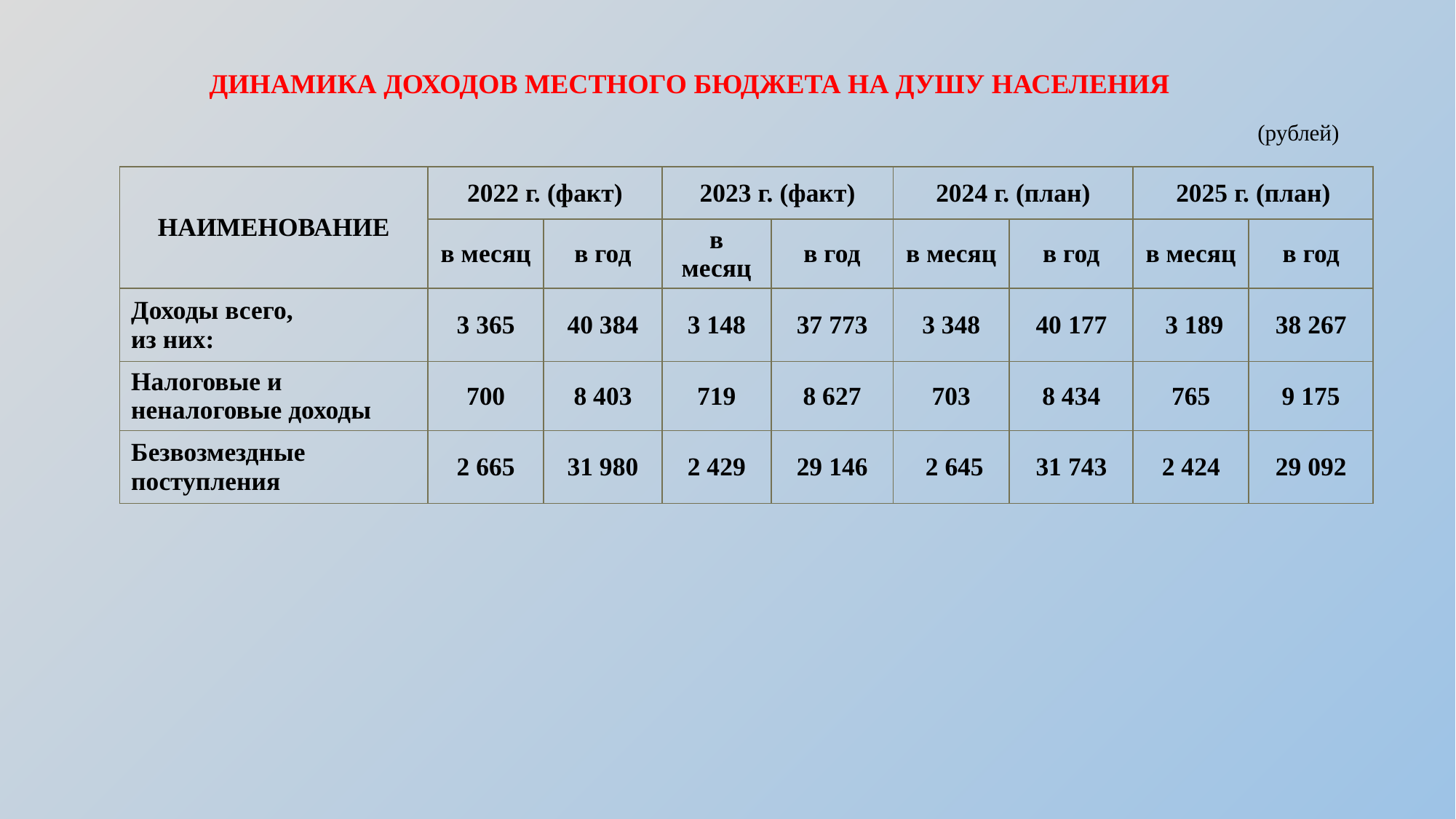

ДИНАМИКА ДОХОДОВ МЕСТНОГО БЮДЖЕТА НА ДУШУ НАСЕЛЕНИЯ

(рублей)
| НАИМЕНОВАНИЕ | 2022 г. (факт) |  | 2023 г. (факт) |  | 2024 г. (план) |  | 2025 г. (план) |  |
| --- | --- | --- | --- | --- | --- | --- | --- | --- |
|  | в месяц | в год | в месяц | в год | в месяц | в год | в месяц | в год |
| Доходы всего, из них: | 3 365 | 40 384 | 3 148 | 37 773 | 3 348 | 40 177 | 3 189 | 38 267 |
| Налоговые и неналоговые доходы | 700 | 8 403 | 719 | 8 627 | 703 | 8 434 | 765 | 9 175 |
| Безвозмездные поступления | 2 665 | 31 980 | 2 429 | 29 146 | 2 645 | 31 743 | 2 424 | 29 092 |